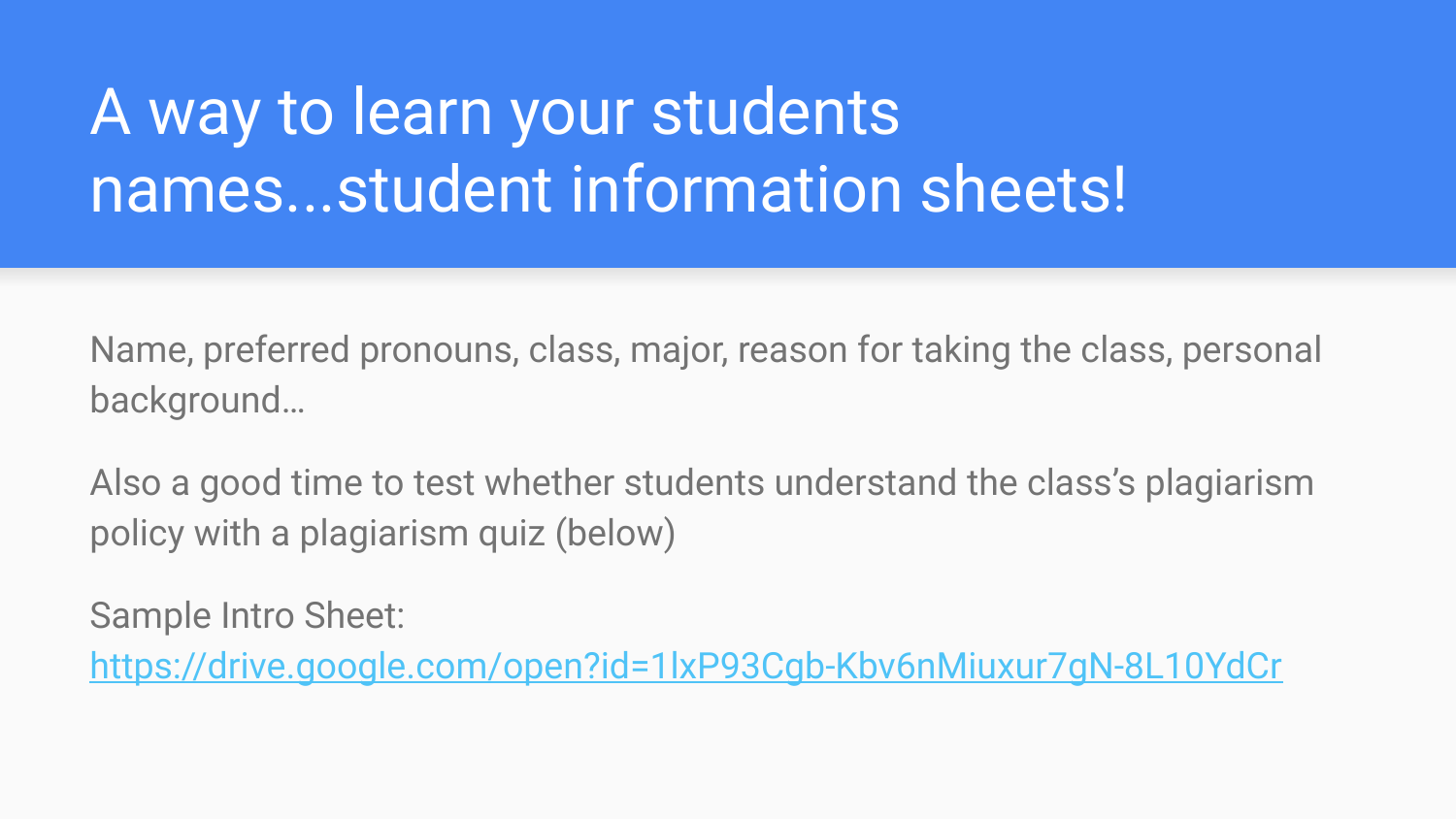

# A way to learn your students names...student information sheets!
Name, preferred pronouns, class, major, reason for taking the class, personal background…
Also a good time to test whether students understand the class’s plagiarism policy with a plagiarism quiz (below)
Sample Intro Sheet: https://drive.google.com/open?id=1lxP93Cgb-Kbv6nMiuxur7gN-8L10YdCr